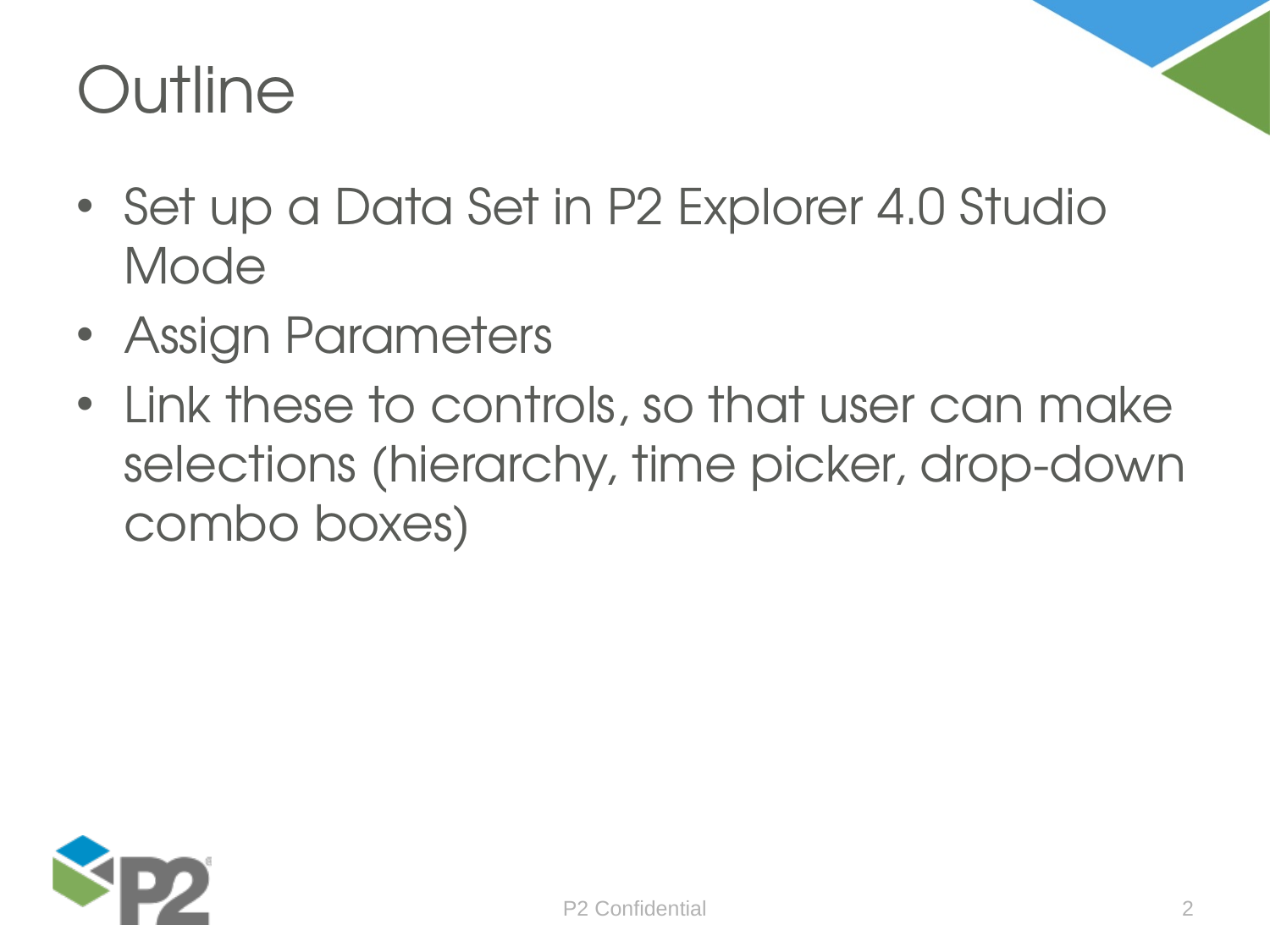

# Outline
Set up a Data Set in P2 Explorer 4.0 Studio Mode
Assign Parameters
Link these to controls, so that user can make selections (hierarchy, time picker, drop-down combo boxes)
P2 Confidential
2